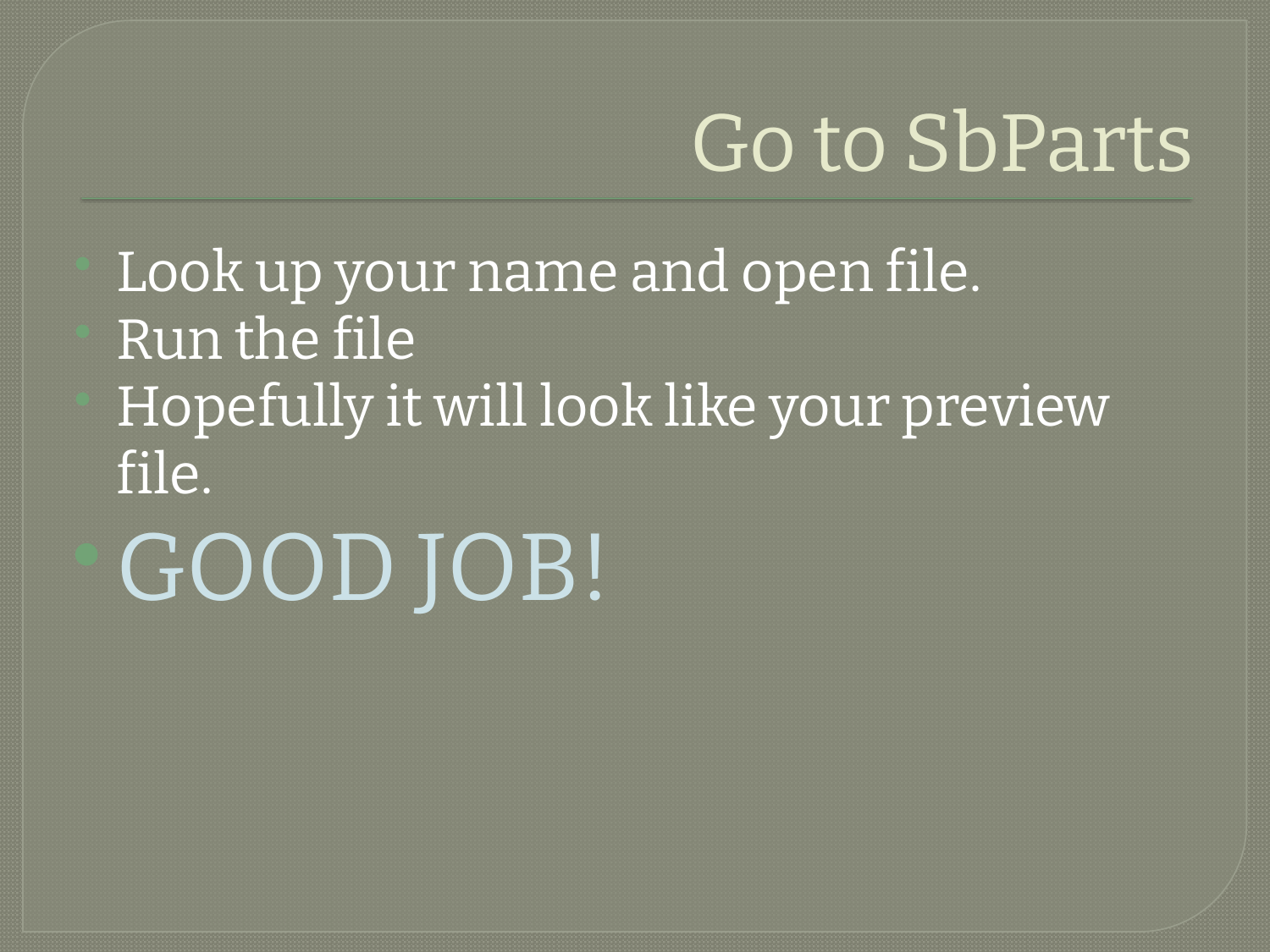

# Go to SbParts
Look up your name and open file.
Run the file
Hopefully it will look like your preview file.
GOOD JOB!